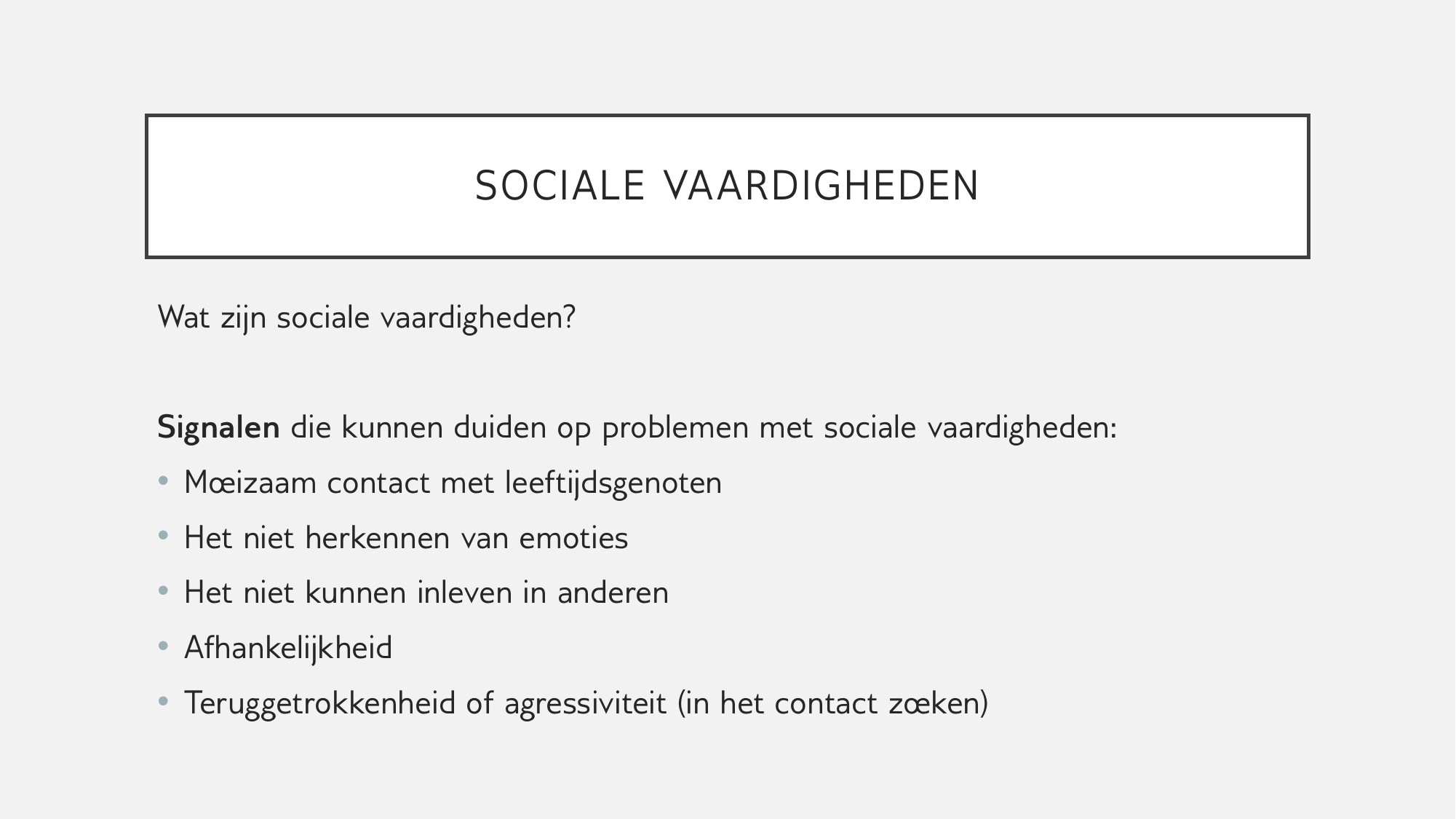

# Sociale vaardigheden
Wat zijn sociale vaardigheden?

Signalen die kunnen duiden op problemen met sociale vaardigheden:
Moeizaam contact met leeftijdsgenoten
Het niet herkennen van emoties
Het niet kunnen inleven in anderen
Afhankelijkheid
Teruggetrokkenheid of agressiviteit (in het contact zoeken)